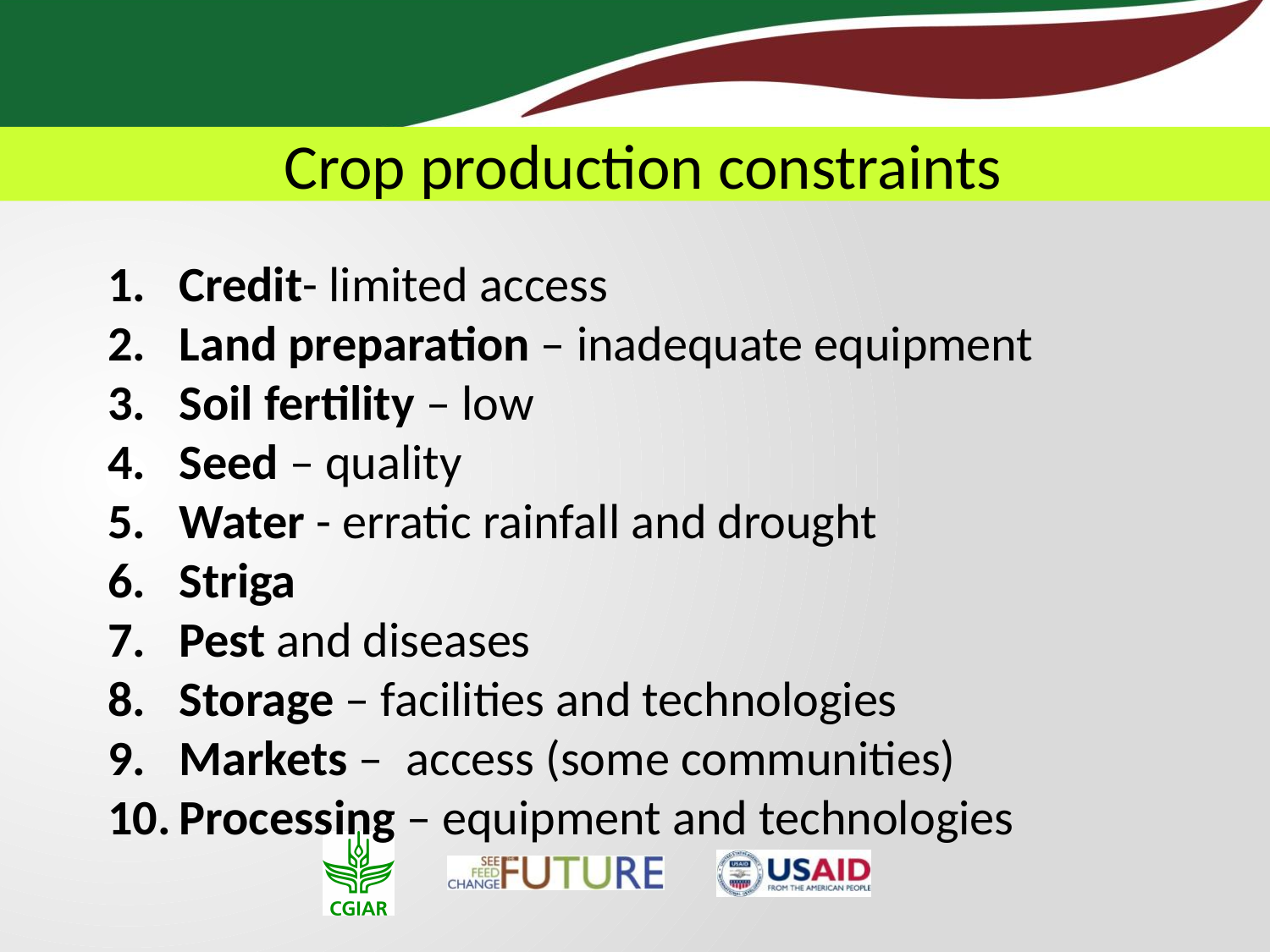

Crop production constraints
Credit- limited access
Land preparation – inadequate equipment
Soil fertility – low
Seed – quality
Water - erratic rainfall and drought
Striga
Pest and diseases
Storage – facilities and technologies
Markets –  access (some communities)
Processing – equipment and technologies